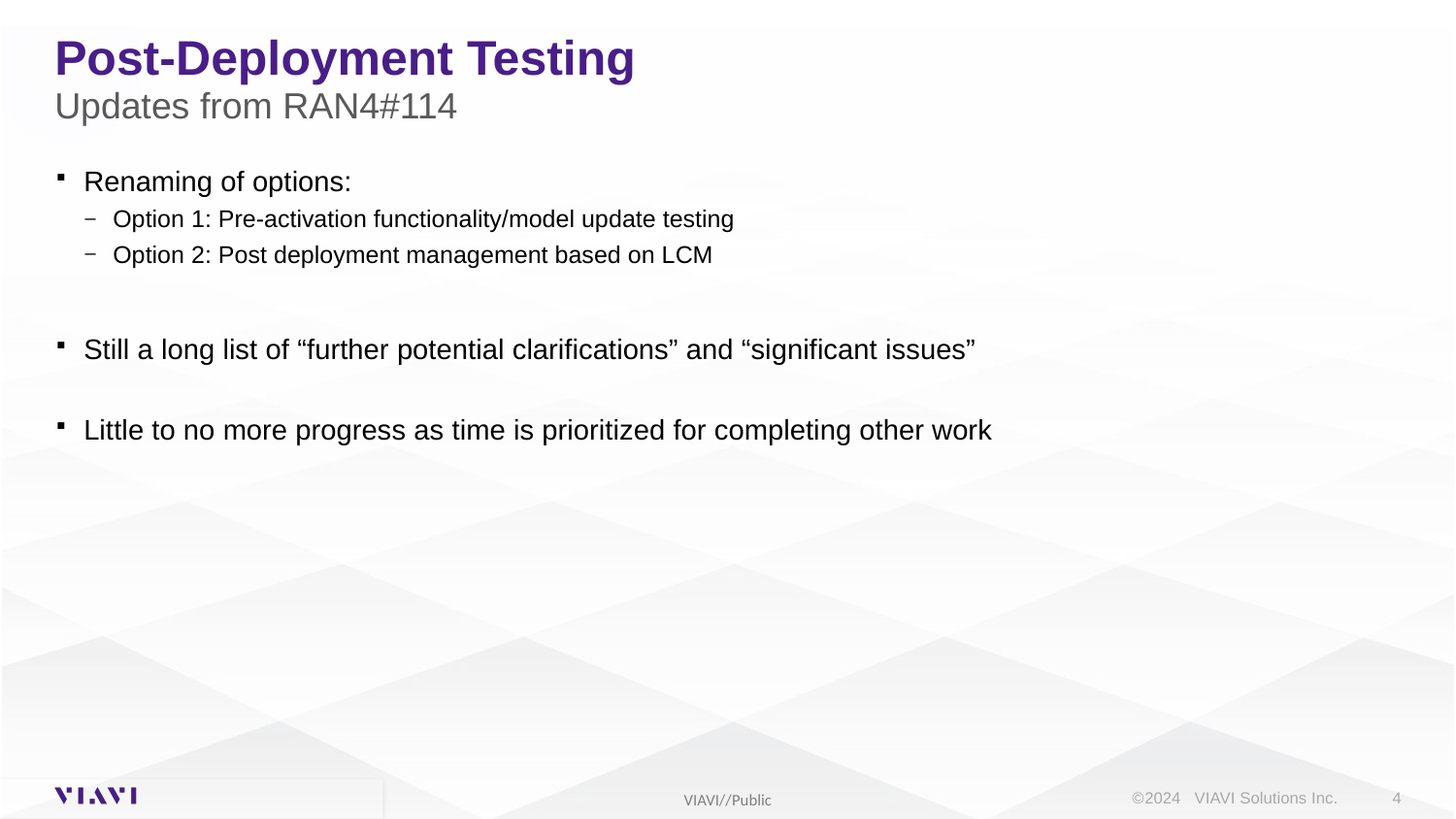

# Post-Deployment Testing
Updates from RAN4#114
Renaming of options:
Option 1: Pre-activation functionality/model update testing
Option 2: Post deployment management based on LCM

Still a long list of “further potential clarifications” and “significant issues”

Little to no more progress as time is prioritized for completing other work